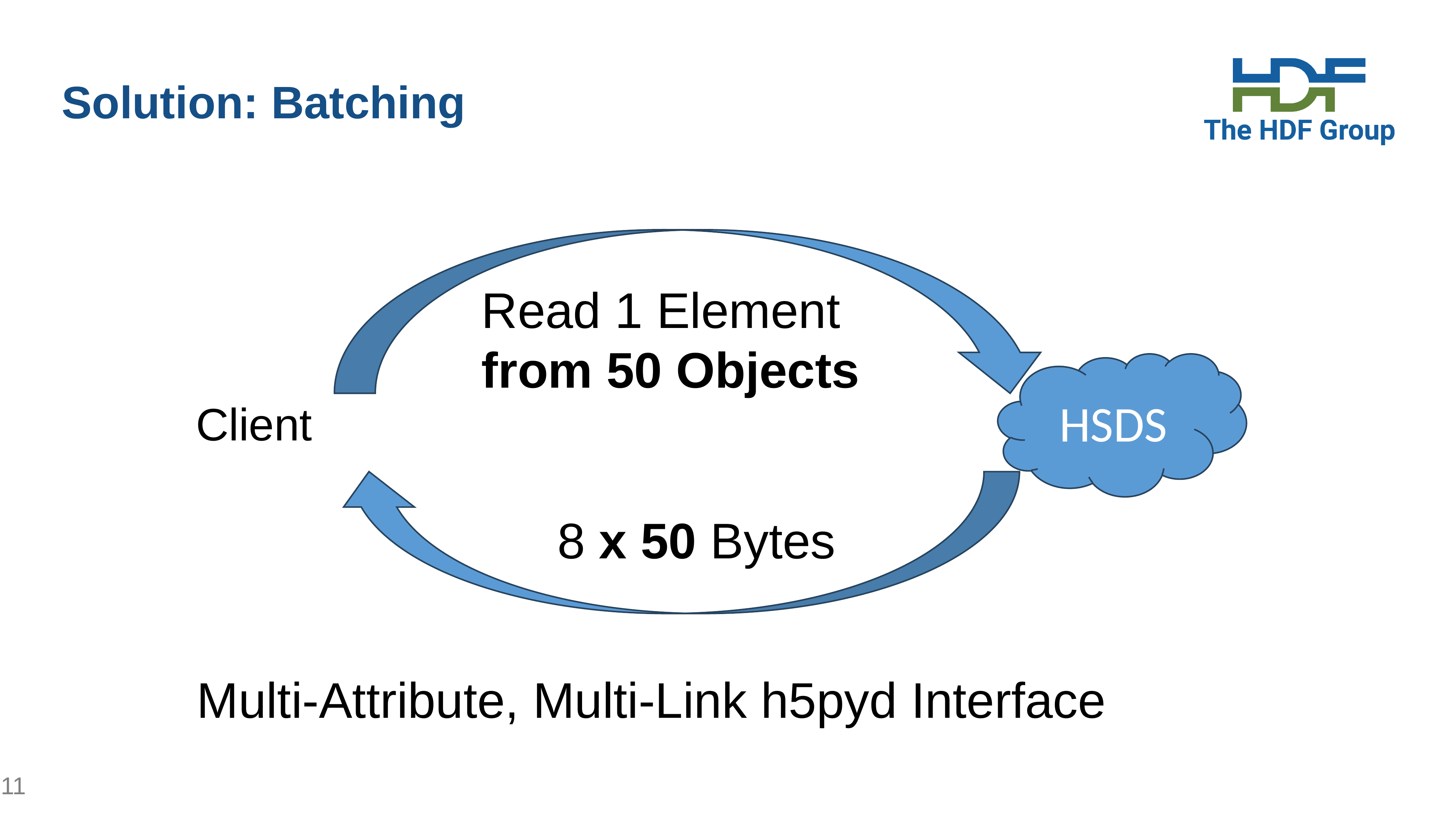

# Solution: Batching

Read 1 Element from 50 Objects
HSDS
Client

8 x 50 Bytes
Multi-Attribute, Multi-Link h5pyd Interface